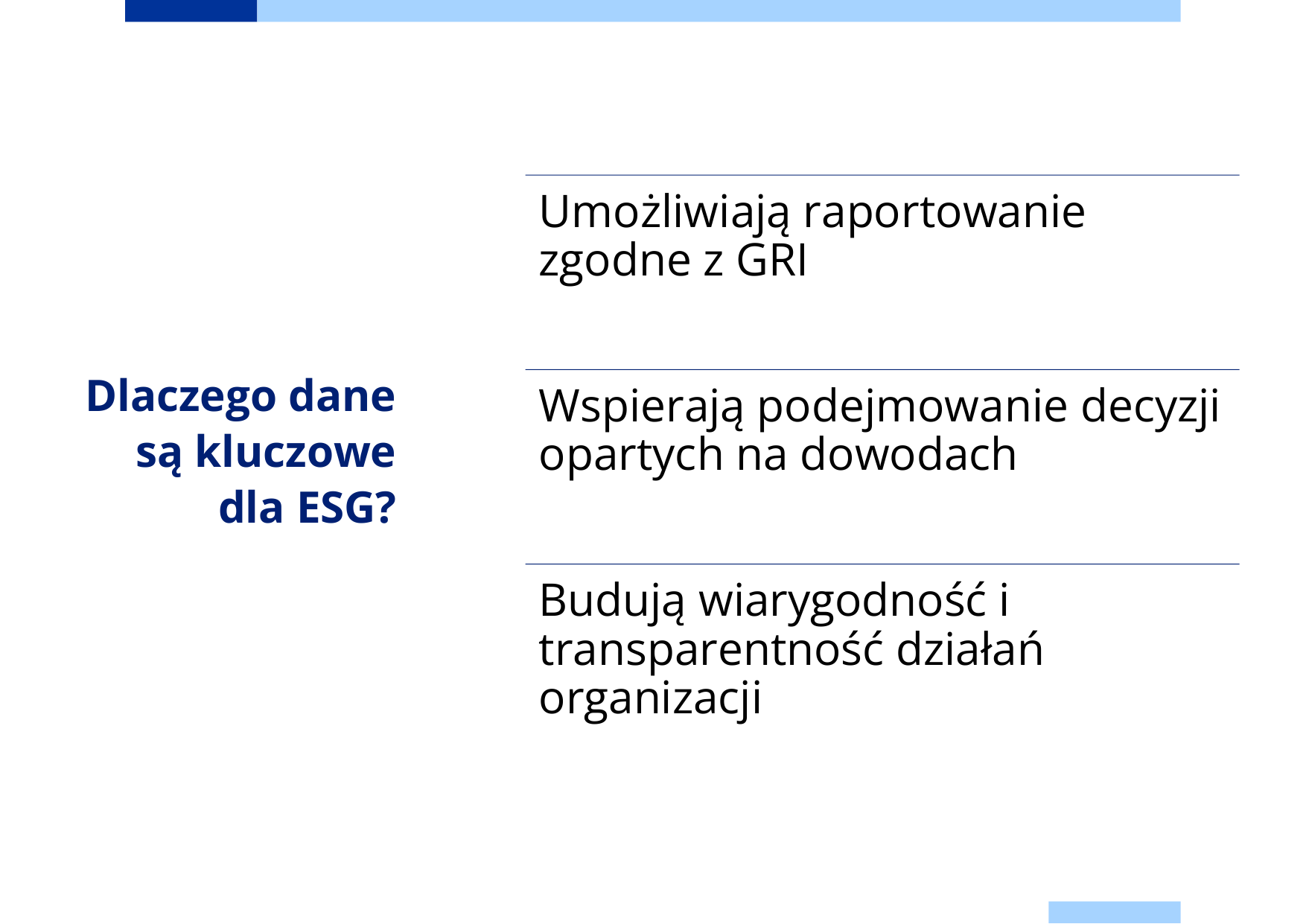

Umożliwiają raportowanie zgodne z GRI
Wspierają podejmowanie decyzji opartych na dowodach
Budują wiarygodność i transparentność działań organizacji
# Dlaczego dane są kluczowe dla ESG?